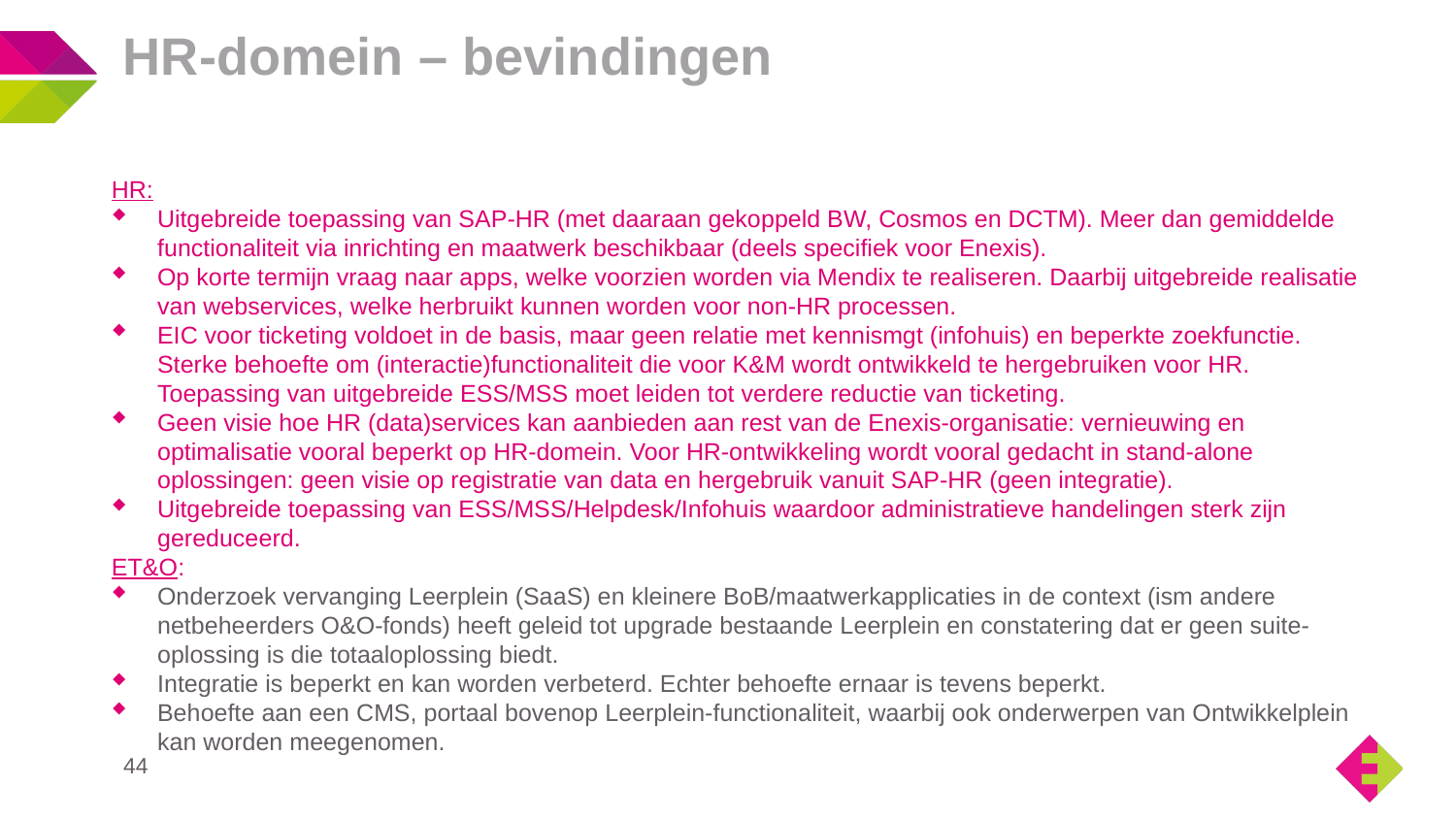

# HR-domein – bevindingen
HR:
Uitgebreide toepassing van SAP-HR (met daaraan gekoppeld BW, Cosmos en DCTM). Meer dan gemiddelde functionaliteit via inrichting en maatwerk beschikbaar (deels specifiek voor Enexis).
Op korte termijn vraag naar apps, welke voorzien worden via Mendix te realiseren. Daarbij uitgebreide realisatie van webservices, welke herbruikt kunnen worden voor non-HR processen.
EIC voor ticketing voldoet in de basis, maar geen relatie met kennismgt (infohuis) en beperkte zoekfunctie. Sterke behoefte om (interactie)functionaliteit die voor K&M wordt ontwikkeld te hergebruiken voor HR. Toepassing van uitgebreide ESS/MSS moet leiden tot verdere reductie van ticketing.
Geen visie hoe HR (data)services kan aanbieden aan rest van de Enexis-organisatie: vernieuwing en optimalisatie vooral beperkt op HR-domein. Voor HR-ontwikkeling wordt vooral gedacht in stand-alone oplossingen: geen visie op registratie van data en hergebruik vanuit SAP-HR (geen integratie).
Uitgebreide toepassing van ESS/MSS/Helpdesk/Infohuis waardoor administratieve handelingen sterk zijn gereduceerd.
ET&O:
Onderzoek vervanging Leerplein (SaaS) en kleinere BoB/maatwerkapplicaties in de context (ism andere netbeheerders O&O-fonds) heeft geleid tot upgrade bestaande Leerplein en constatering dat er geen suite-oplossing is die totaaloplossing biedt.
Integratie is beperkt en kan worden verbeterd. Echter behoefte ernaar is tevens beperkt.
Behoefte aan een CMS, portaal bovenop Leerplein-functionaliteit, waarbij ook onderwerpen van Ontwikkelplein kan worden meegenomen.